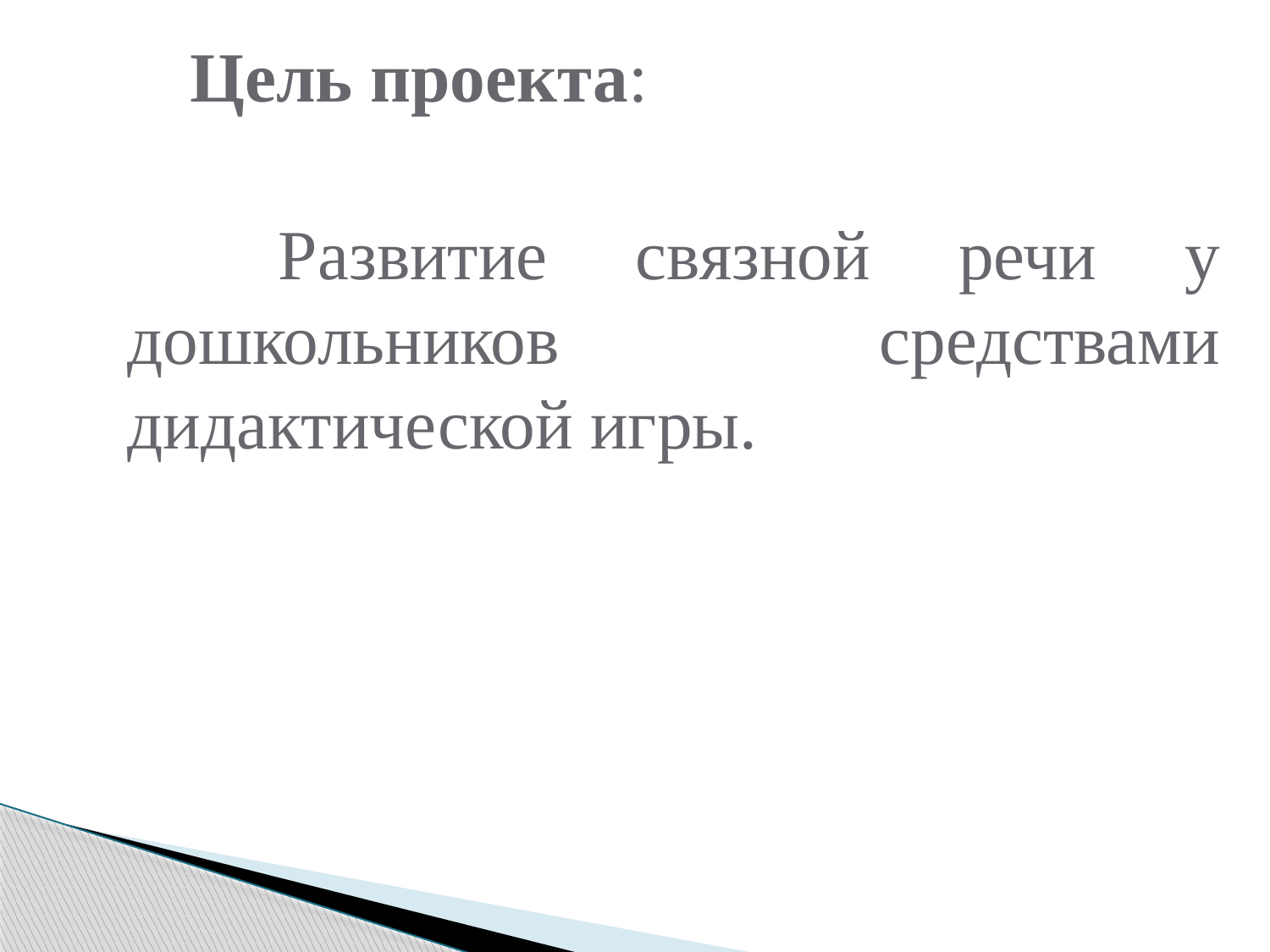

Цель проекта:

 Развитие связной речи у дошкольников средствами дидактической игры.